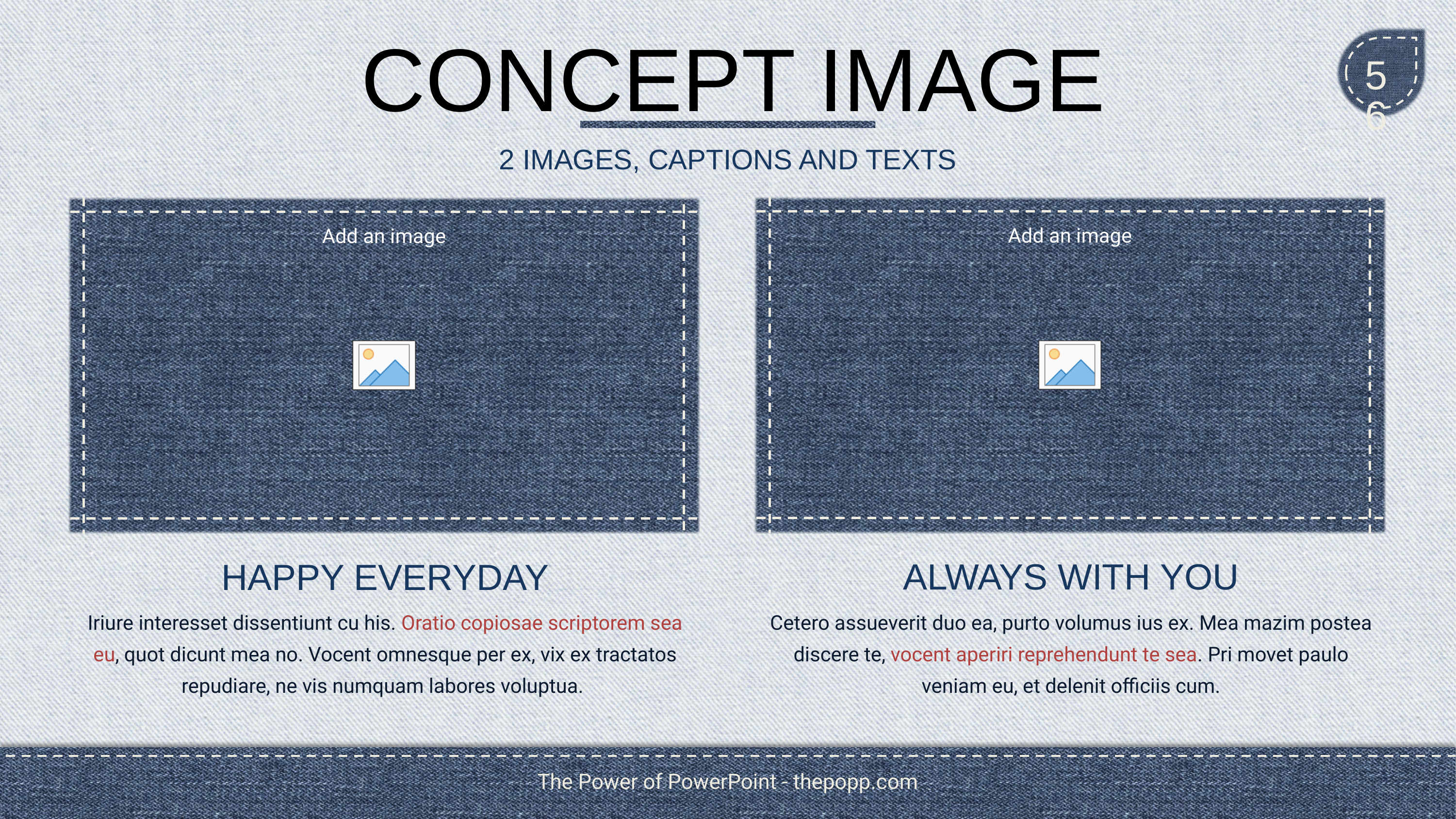

# CONCEPT IMAGE
56
2 IMAGES, CAPTIONS AND TEXTS

ALWAYS WITH YOU
HAPPY EVERYDAY
Cetero assueverit duo ea, purto volumus ius ex. Mea mazim postea discere te, vocent aperiri reprehendunt te sea. Pri movet paulo veniam eu, et delenit officiis cum.
Iriure interesset dissentiunt cu his. Oratio copiosae scriptorem sea eu, quot dicunt mea no. Vocent omnesque per ex, vix ex tractatos repudiare, ne vis numquam labores voluptua.
The Power of PowerPoint - thepopp.com